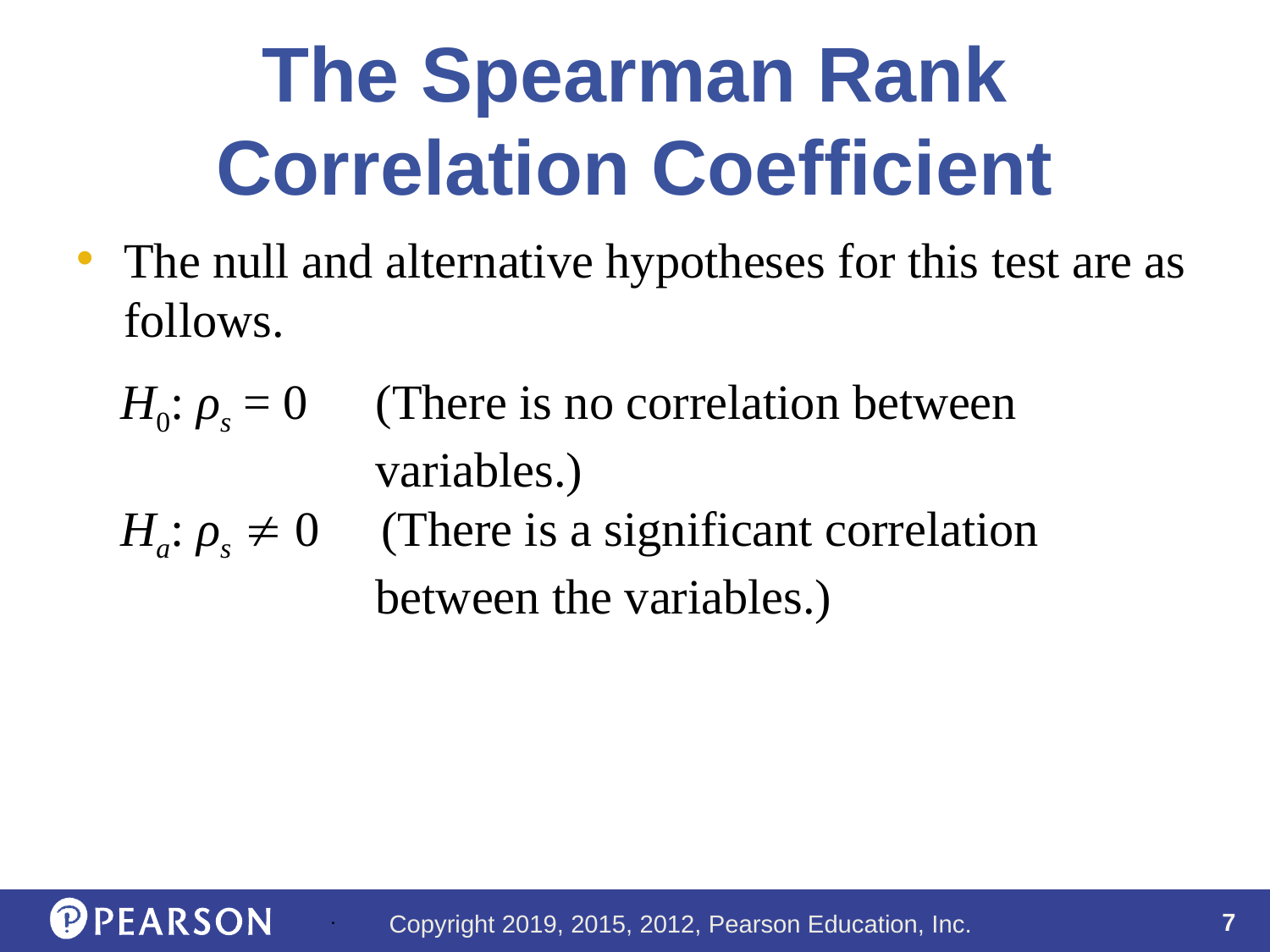

# The Spearman Rank Correlation Coefficient
The null and alternative hypotheses for this test are as follows.

H0: ρs = 0 	(There is no correlation between variables.)
Ha: ρs ≠ 0     (There is a significant correlation between the variables.)
.